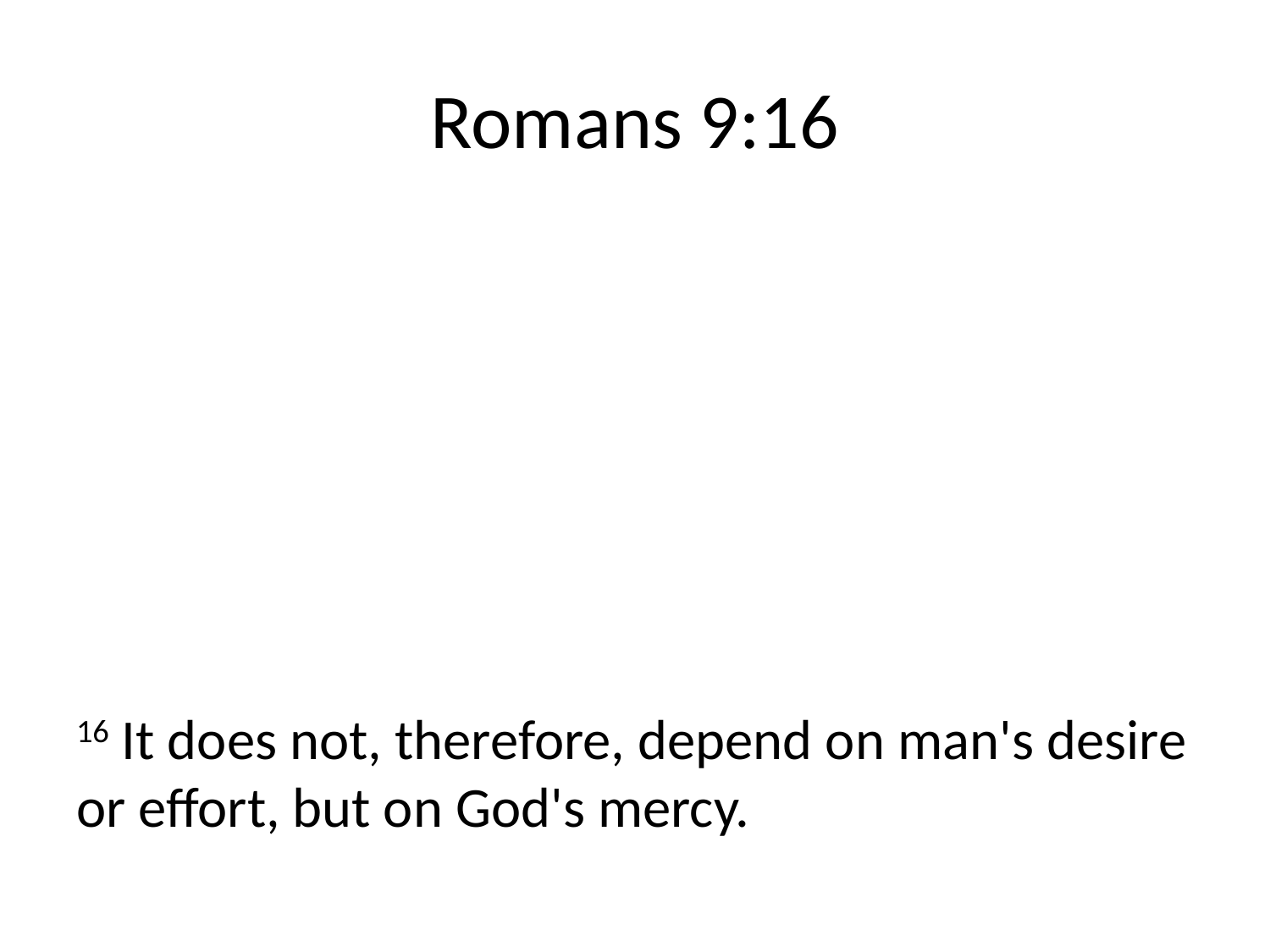

# Romans 9:16

16 It does not, therefore, depend on man's desire or effort, but on God's mercy.